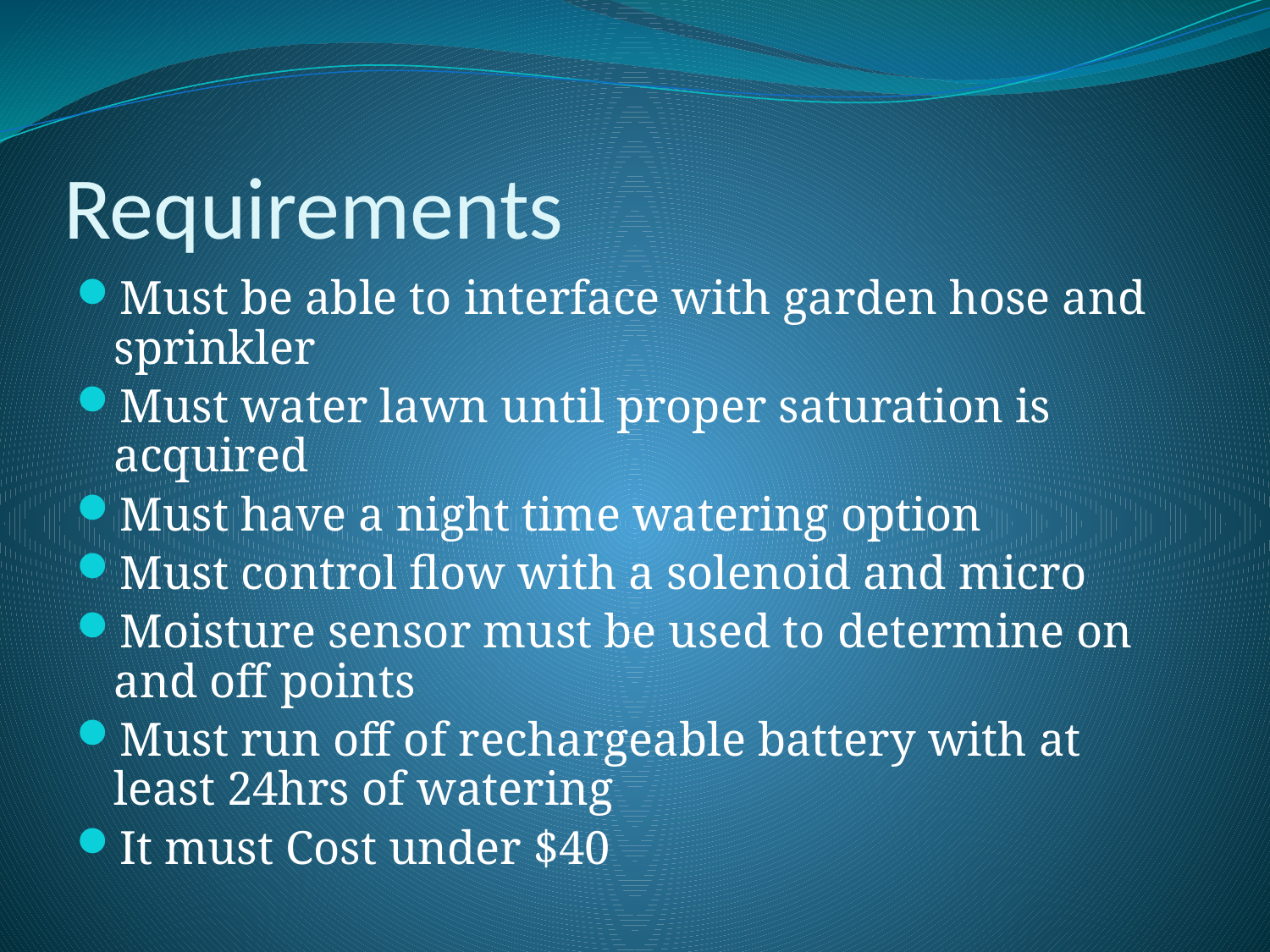

Requirements
Must be able to interface with garden hose and sprinkler
Must water lawn until proper saturation is acquired
Must have a night time watering option
Must control flow with a solenoid and micro
Moisture sensor must be used to determine on and off points
Must run off of rechargeable battery with at least 24hrs of watering
It must Cost under $40